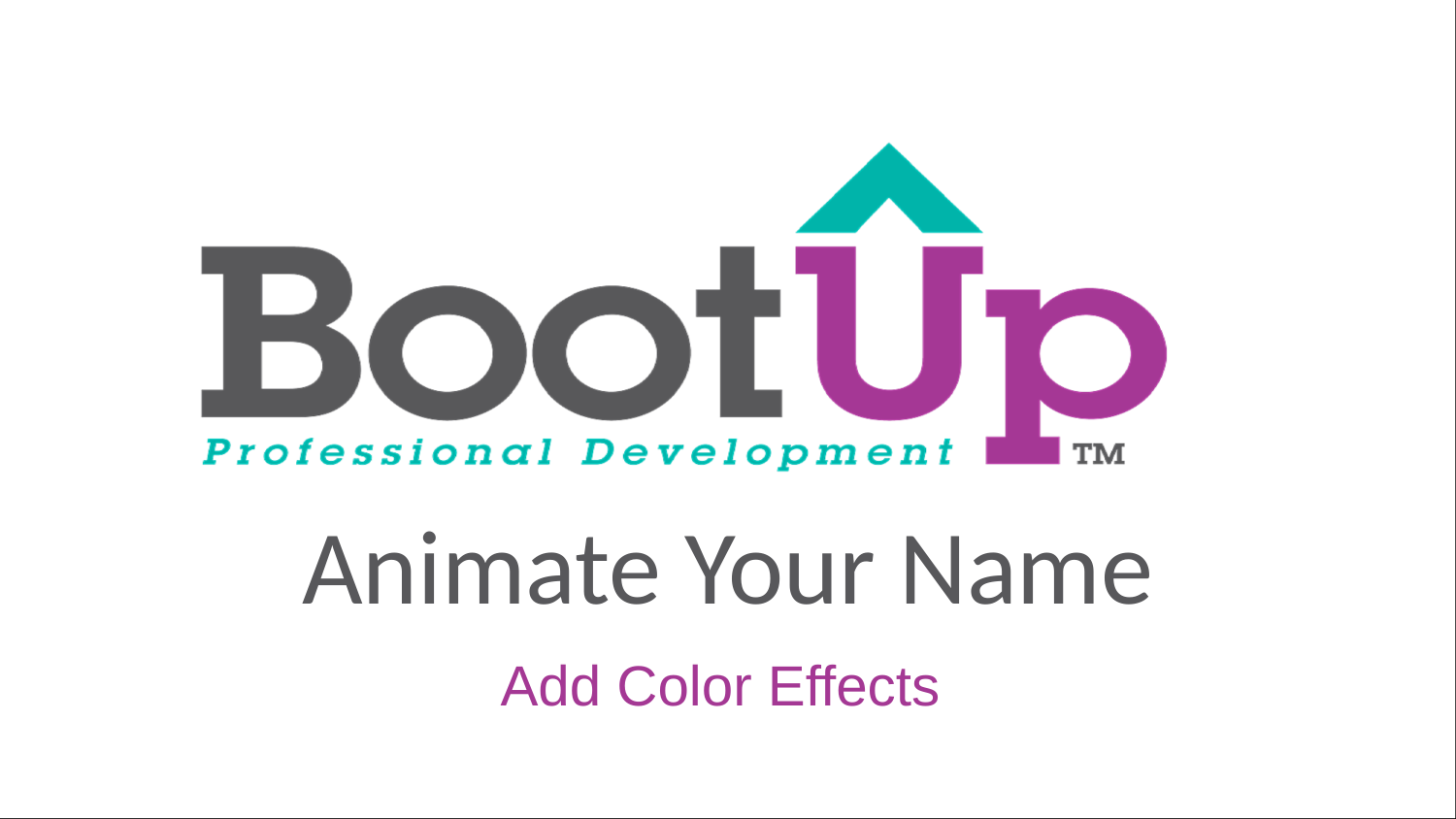

# Animate Your Name
Add Color Effects